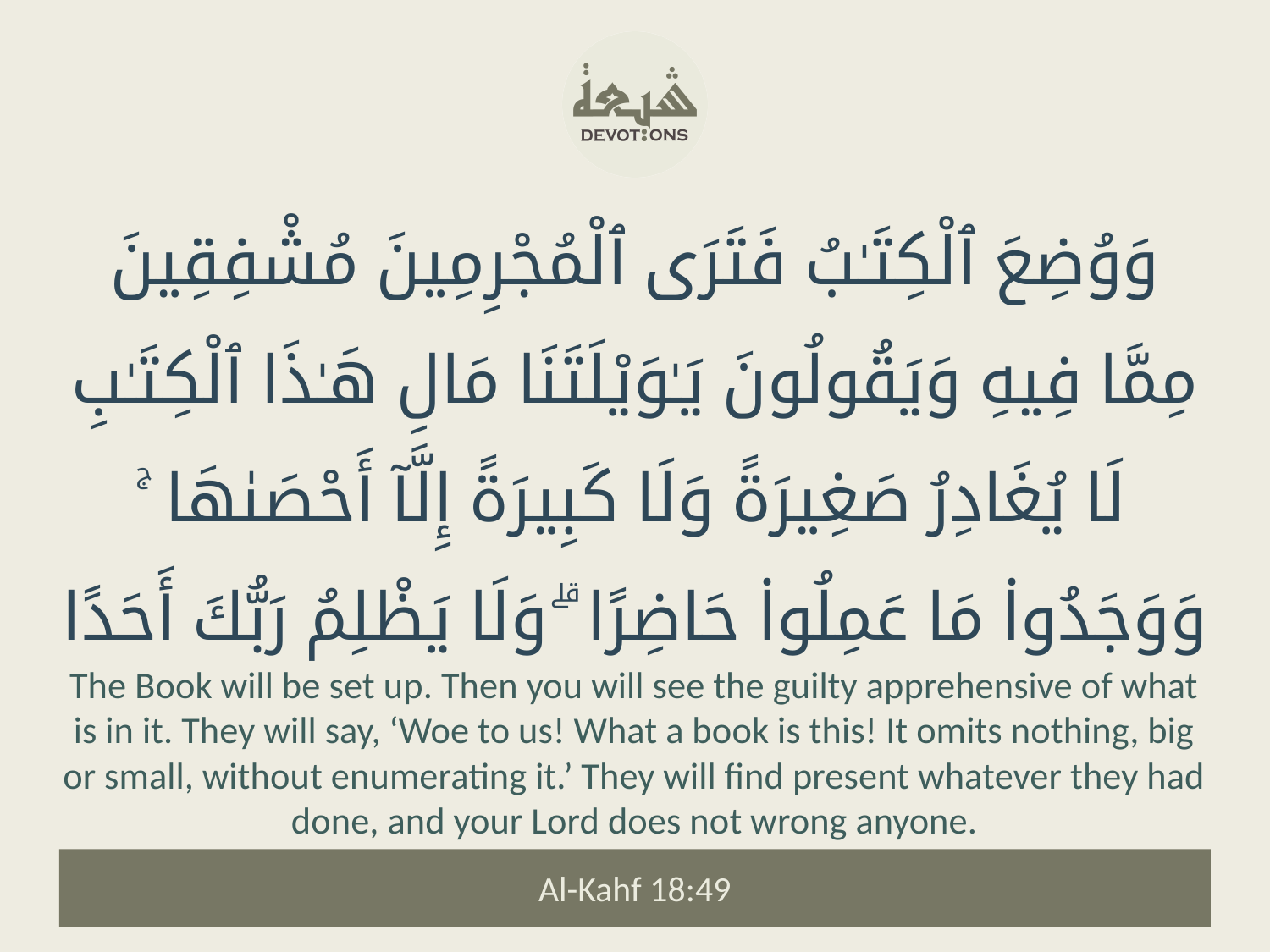

وَوُضِعَ ٱلْكِتَـٰبُ فَتَرَى ٱلْمُجْرِمِينَ مُشْفِقِينَ مِمَّا فِيهِ وَيَقُولُونَ يَـٰوَيْلَتَنَا مَالِ هَـٰذَا ٱلْكِتَـٰبِ لَا يُغَادِرُ صَغِيرَةً وَلَا كَبِيرَةً إِلَّآ أَحْصَىٰهَا ۚ وَوَجَدُوا۟ مَا عَمِلُوا۟ حَاضِرًا ۗ وَلَا يَظْلِمُ رَبُّكَ أَحَدًا
The Book will be set up. Then you will see the guilty apprehensive of what is in it. They will say, ‘Woe to us! What a book is this! It omits nothing, big or small, without enumerating it.’ They will find present whatever they had done, and your Lord does not wrong anyone.
Al-Kahf 18:49